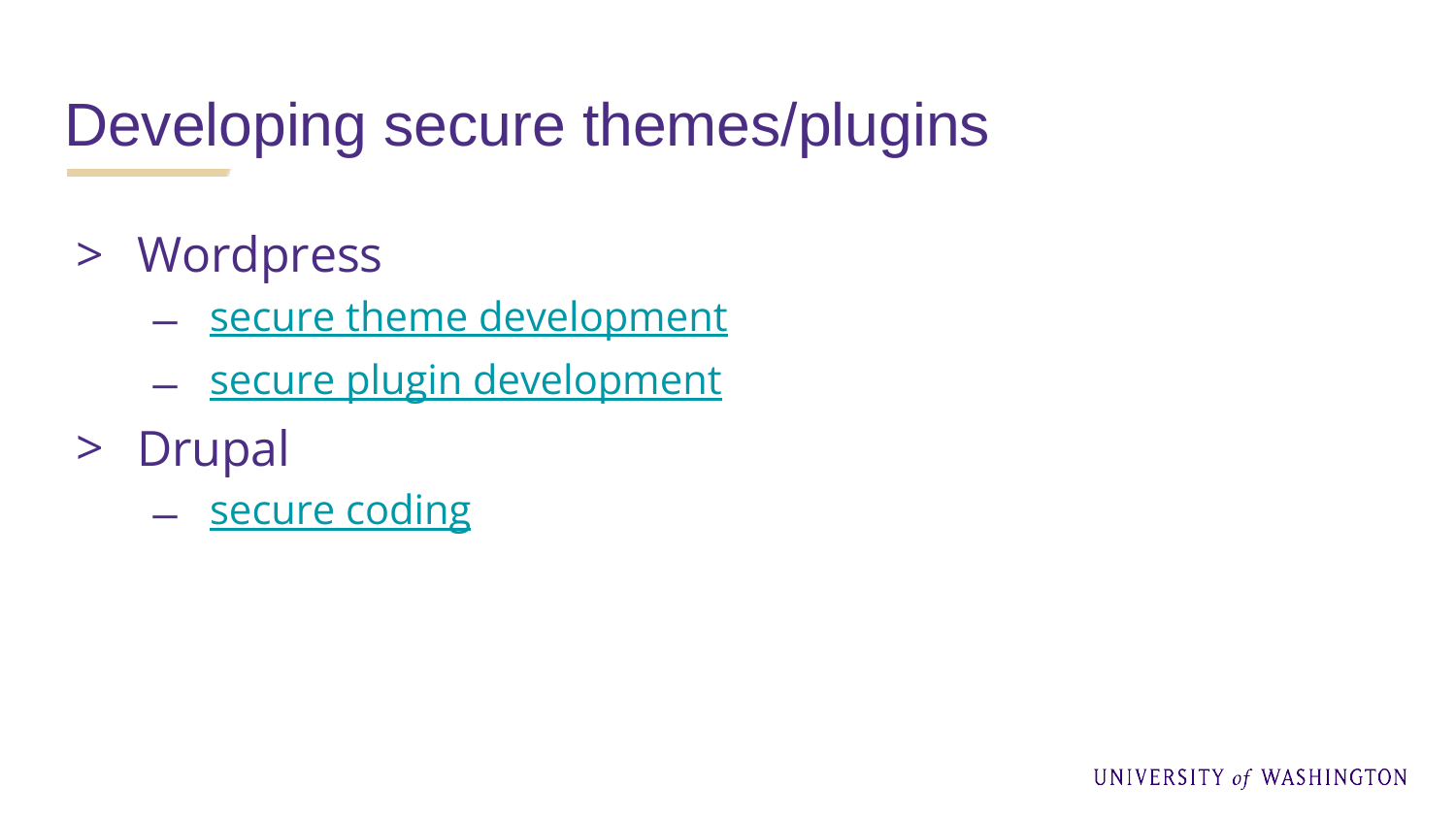

# Developing secure themes/plugins
Wordpress
secure theme development
secure plugin development
Drupal
secure coding